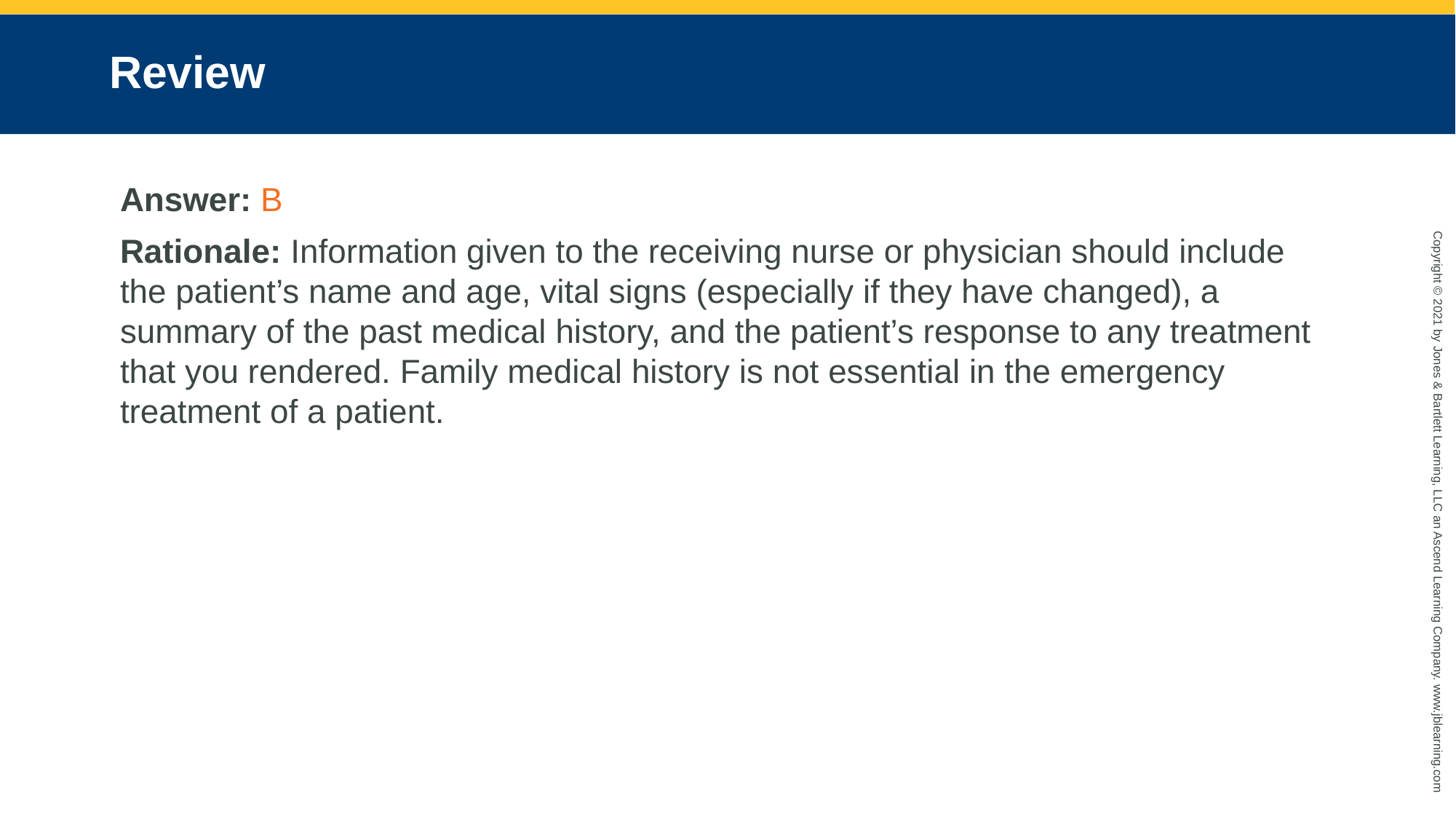

# Review
Answer: B
Rationale: Information given to the receiving nurse or physician should include the patient’s name and age, vital signs (especially if they have changed), a summary of the past medical history, and the patient’s response to any treatment that you rendered. Family medical history is not essential in the emergency treatment of a patient.